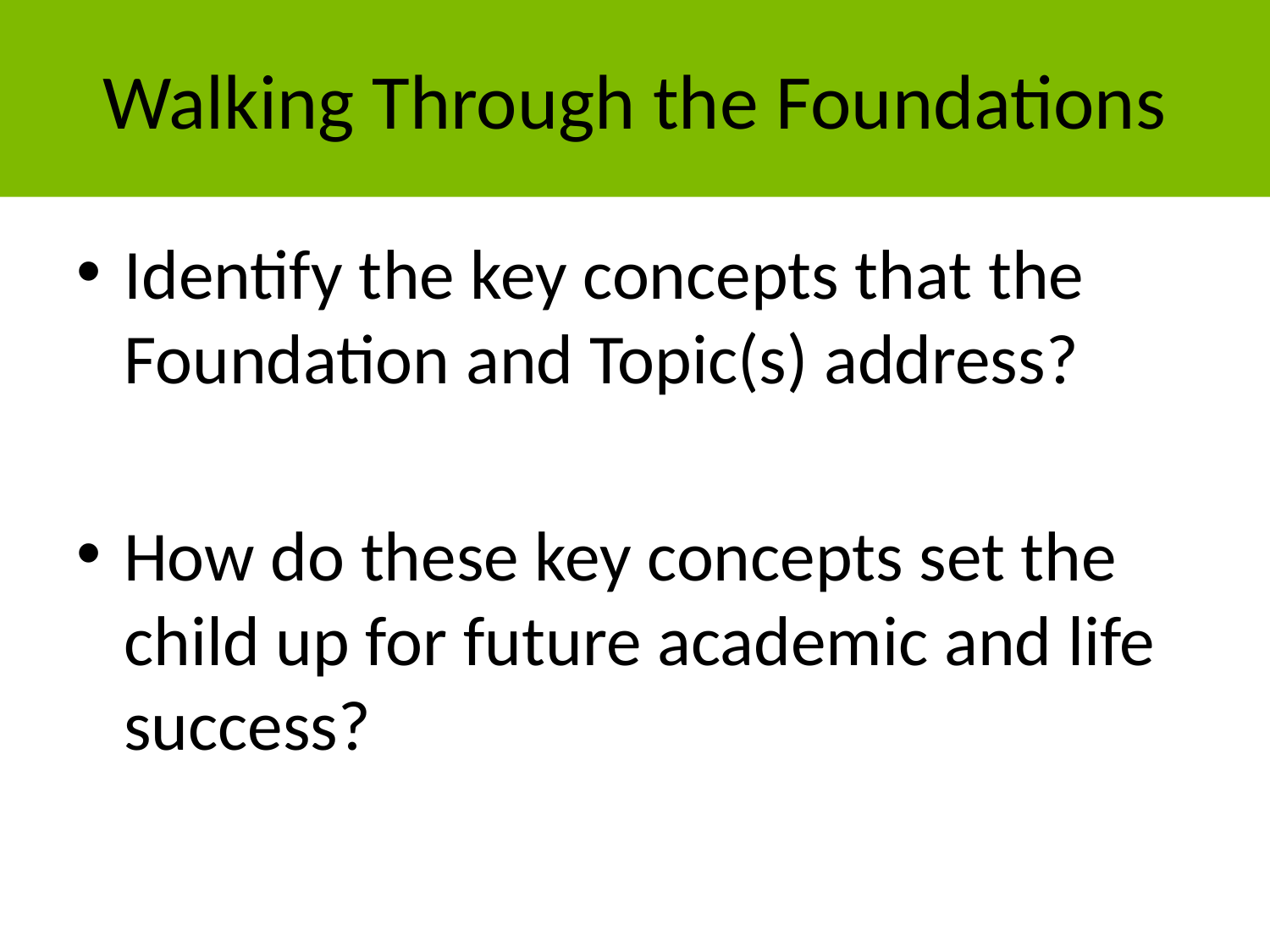

# Walking Through the Foundations
Identify the key concepts that the Foundation and Topic(s) address?

How do these key concepts set the child up for future academic and life success?